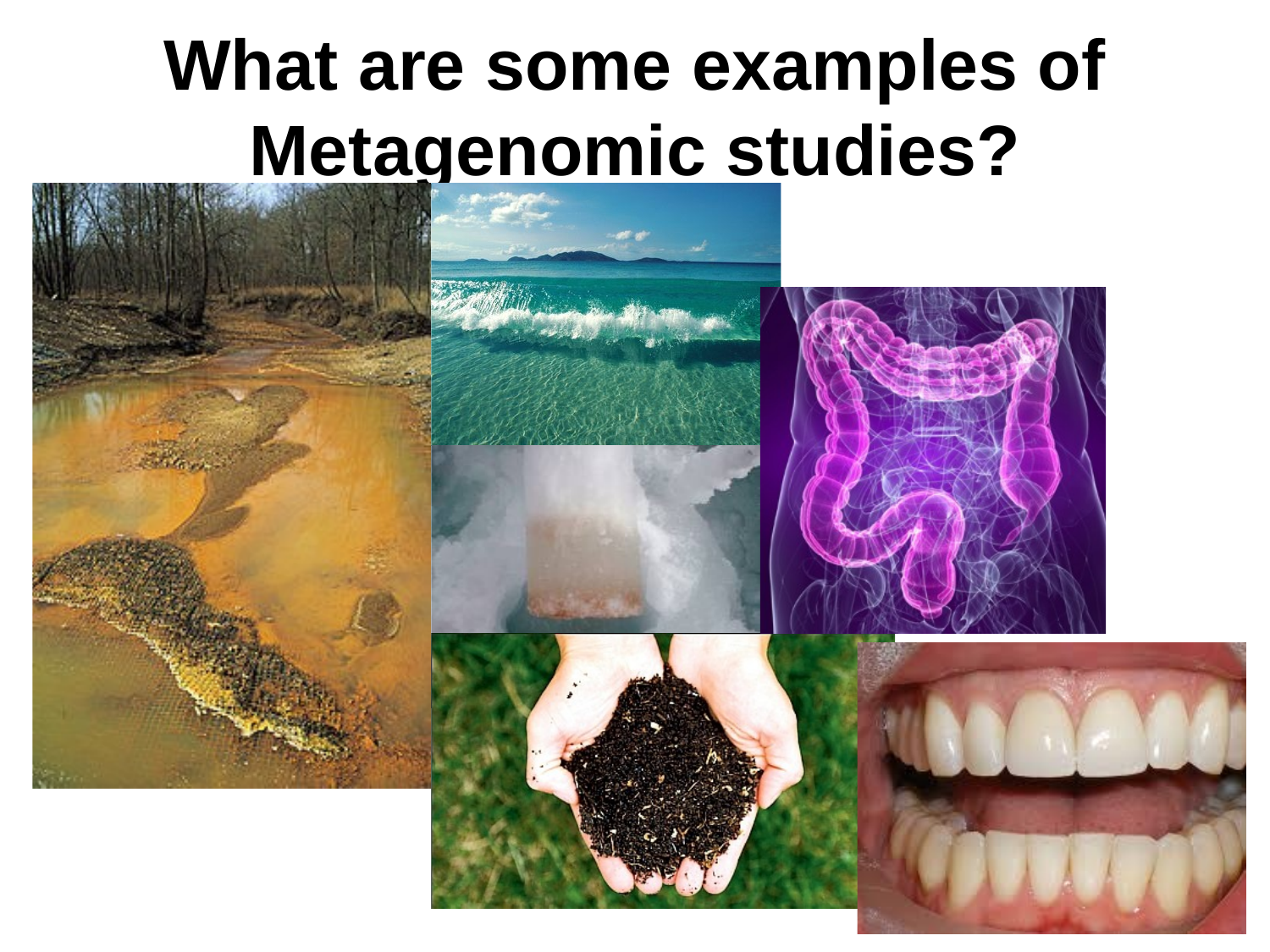

What are some examples of Metagenomic studies?